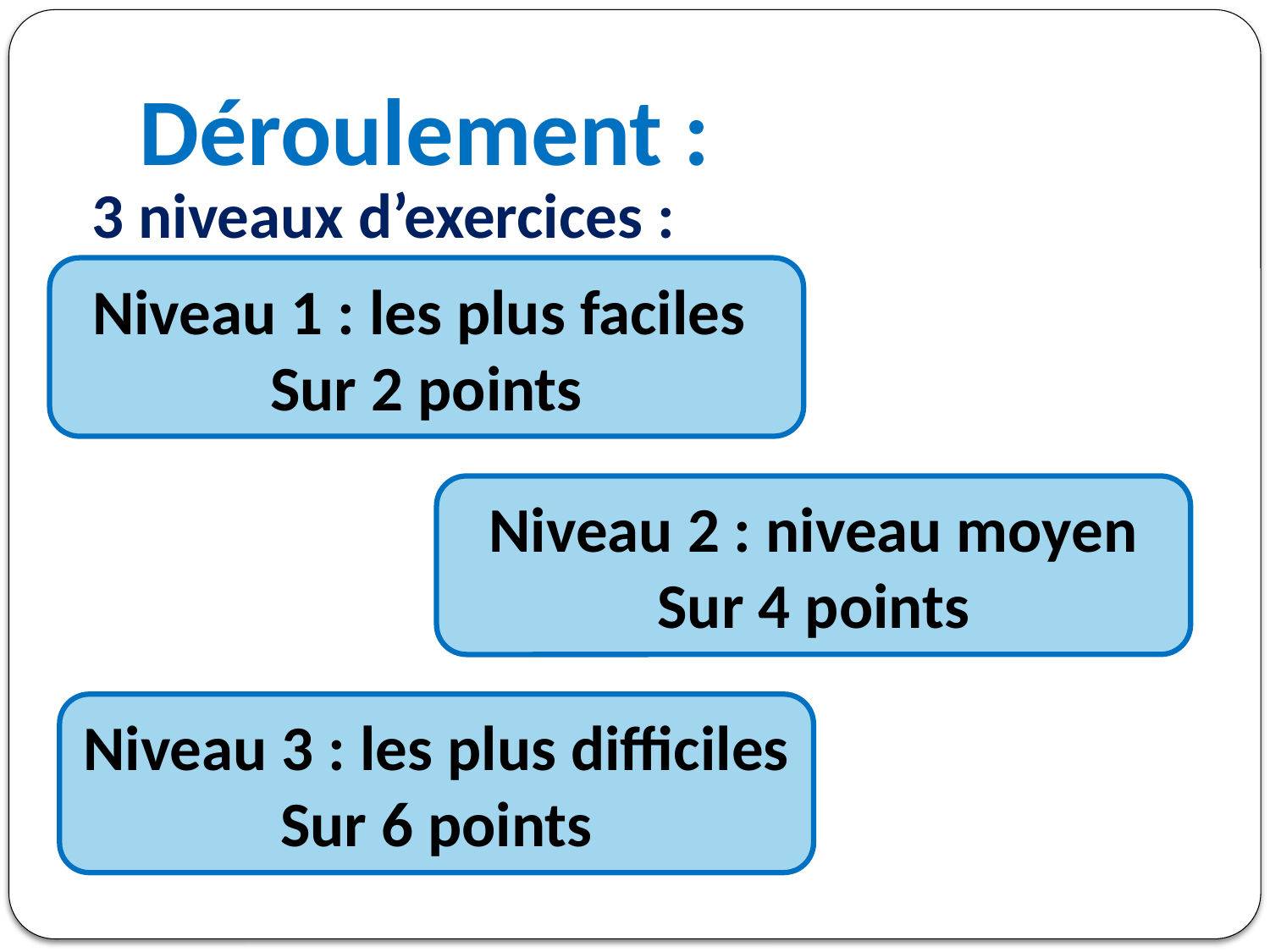

# Déroulement :
3 niveaux d’exercices :
Niveau 1 : les plus faciles
Sur 2 points
Niveau 2 : niveau moyen
Sur 4 points
Niveau 3 : les plus difficiles
Sur 6 points